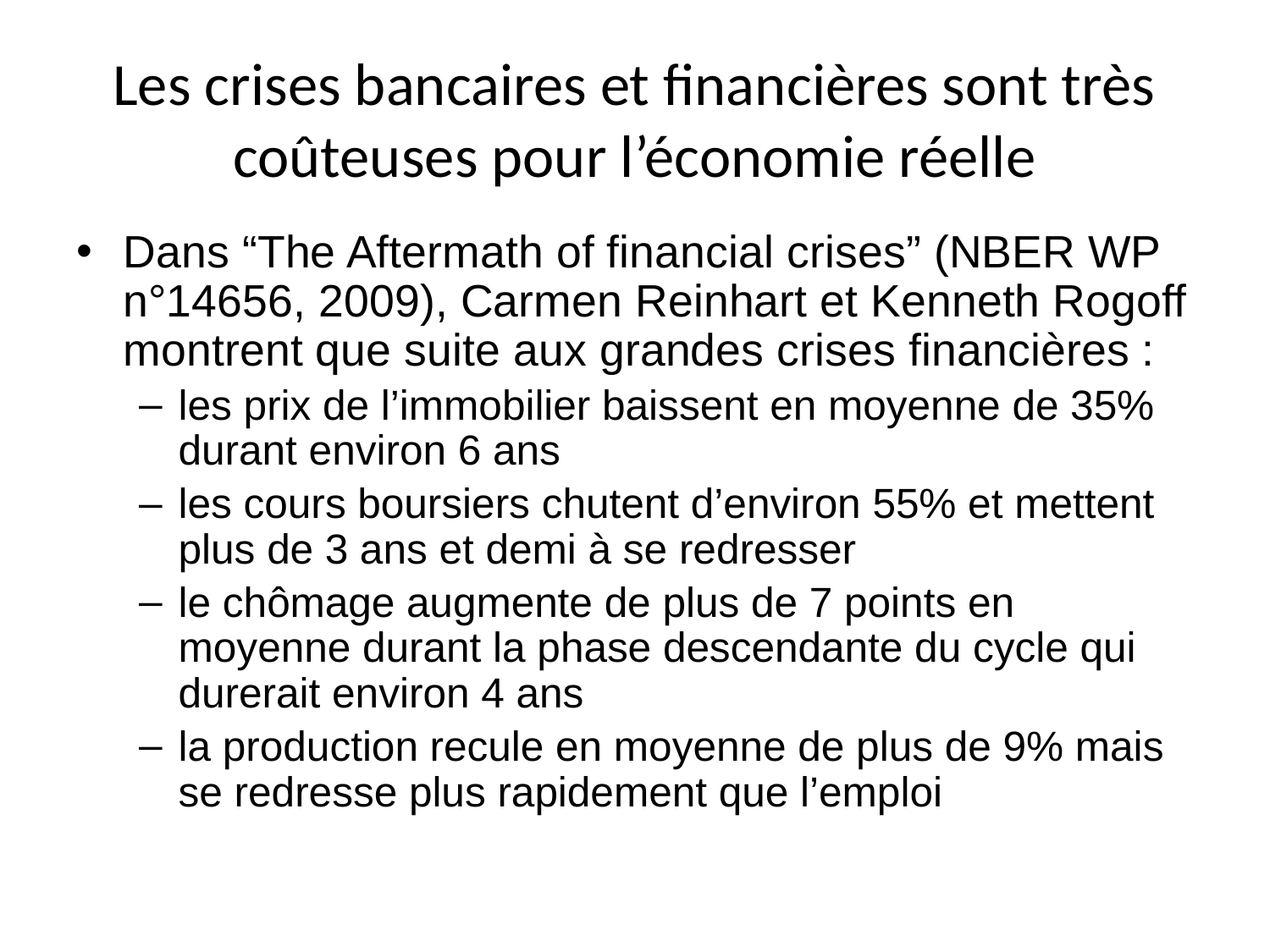

# Les crises bancaires et financières sont très coûteuses pour l’économie réelle
Dans “The Aftermath of financial crises” (NBER WP n°14656, 2009), Carmen Reinhart et Kenneth Rogoff montrent que suite aux grandes crises financières :
les prix de l’immobilier baissent en moyenne de 35% durant environ 6 ans
les cours boursiers chutent d’environ 55% et mettent plus de 3 ans et demi à se redresser
le chômage augmente de plus de 7 points en moyenne durant la phase descendante du cycle qui durerait environ 4 ans
la production recule en moyenne de plus de 9% mais se redresse plus rapidement que l’emploi